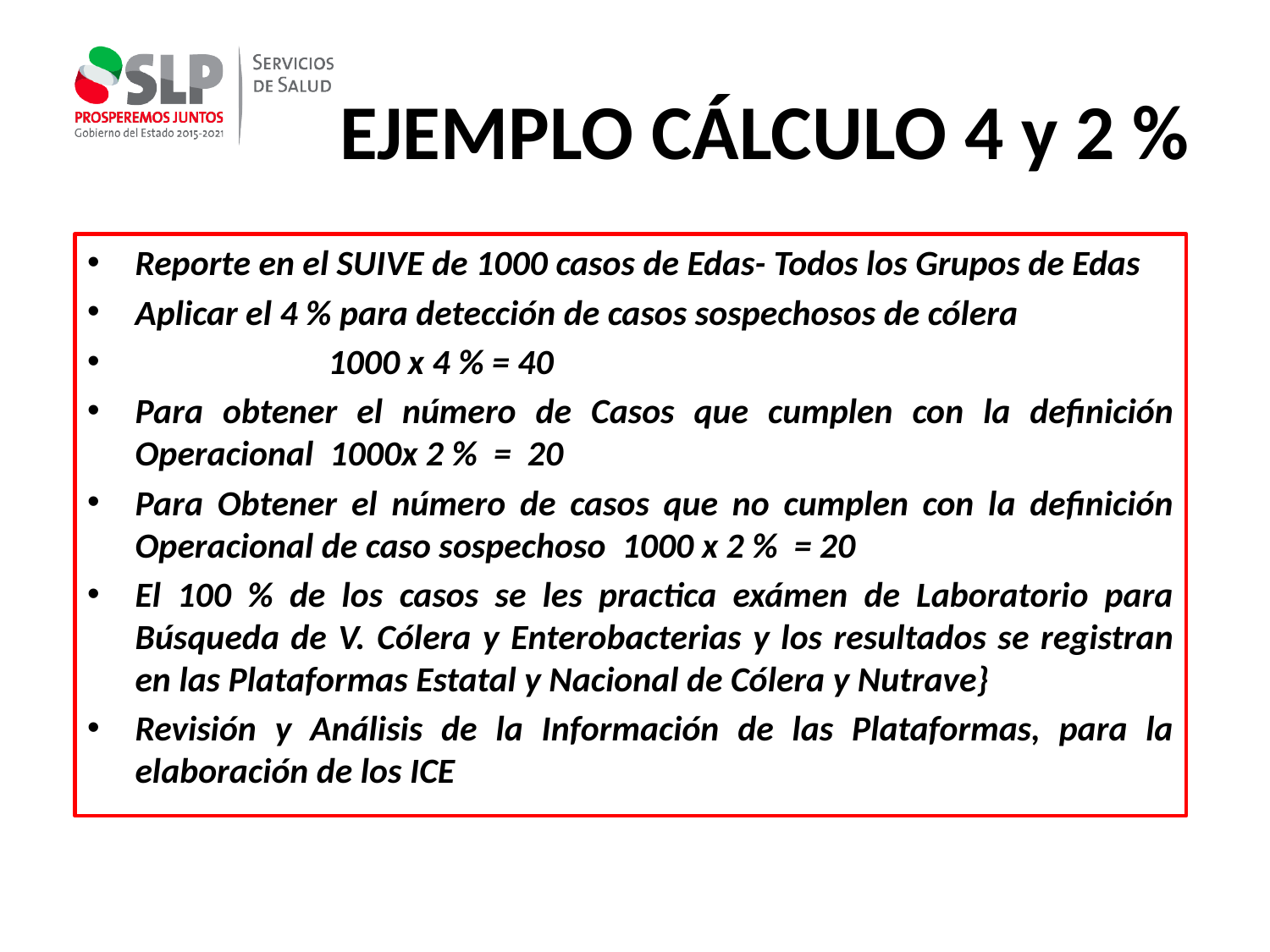

EJEMPLO CÁLCULO 4 y 2 %
Reporte en el SUIVE de 1000 casos de Edas- Todos los Grupos de Edas
Aplicar el 4 % para detección de casos sospechosos de cólera
                        1000 x 4 % = 40
Para obtener el número de Casos que cumplen con la definición Operacional  1000x 2 %  =  20
Para Obtener el número de casos que no cumplen con la definición Operacional de caso sospechoso  1000 x 2 %  = 20
El 100 % de los casos se les practica exámen de Laboratorio para Búsqueda de V. Cólera y Enterobacterias y los resultados se registran en las Plataformas Estatal y Nacional de Cólera y Nutrave}
Revisión y Análisis de la Información de las Plataformas, para la elaboración de los ICE